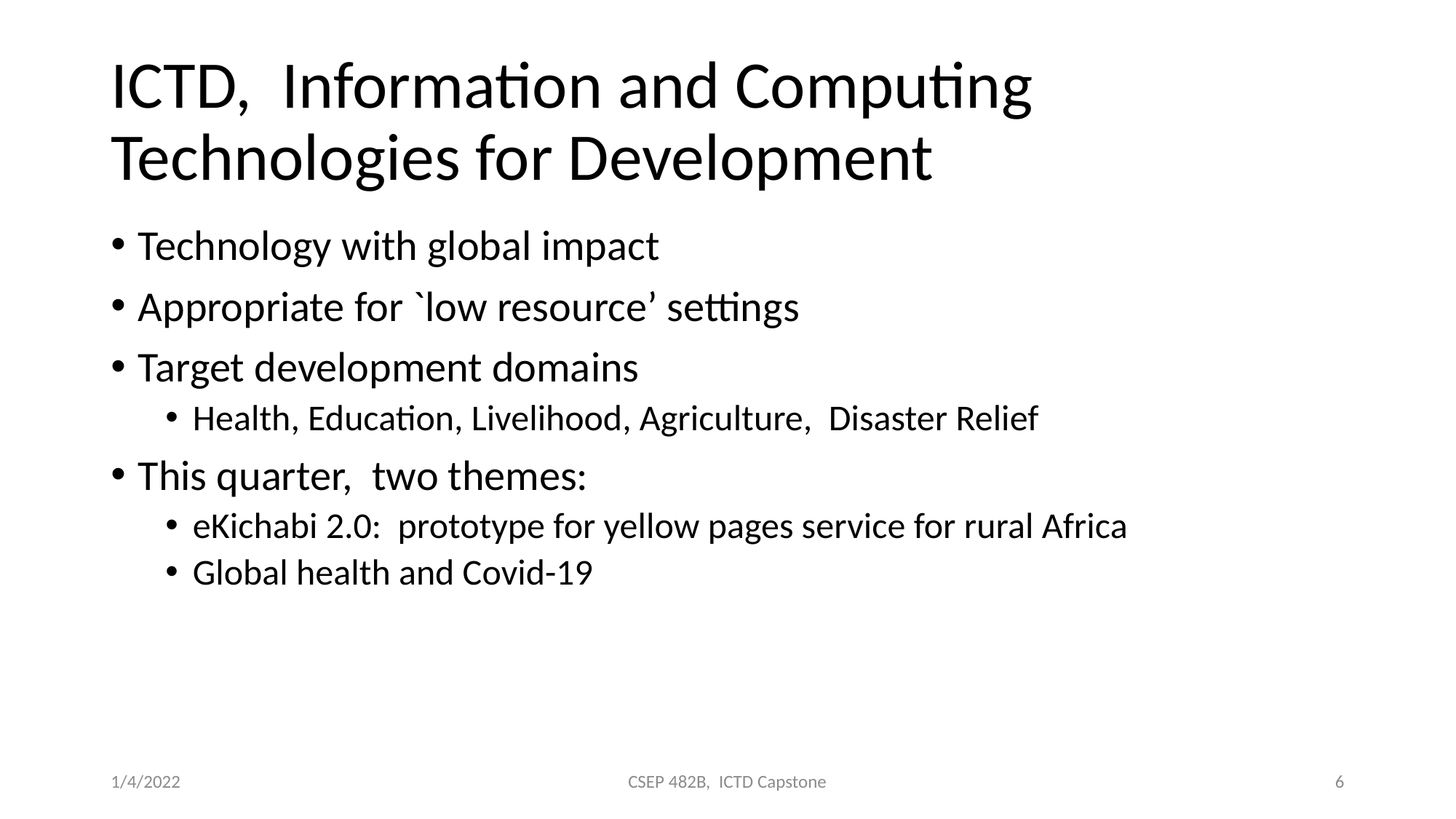

# ICTD,  Information and Computing Technologies for Development
Technology with global impact
Appropriate for `low resource’ settings
Target development domains
Health, Education, Livelihood, Agriculture,  Disaster Relief
This quarter,  two themes:
eKichabi 2.0:  prototype for yellow pages service for rural Africa
Global health and Covid-19
1/4/2022
CSEP 482B,  ICTD Capstone
6